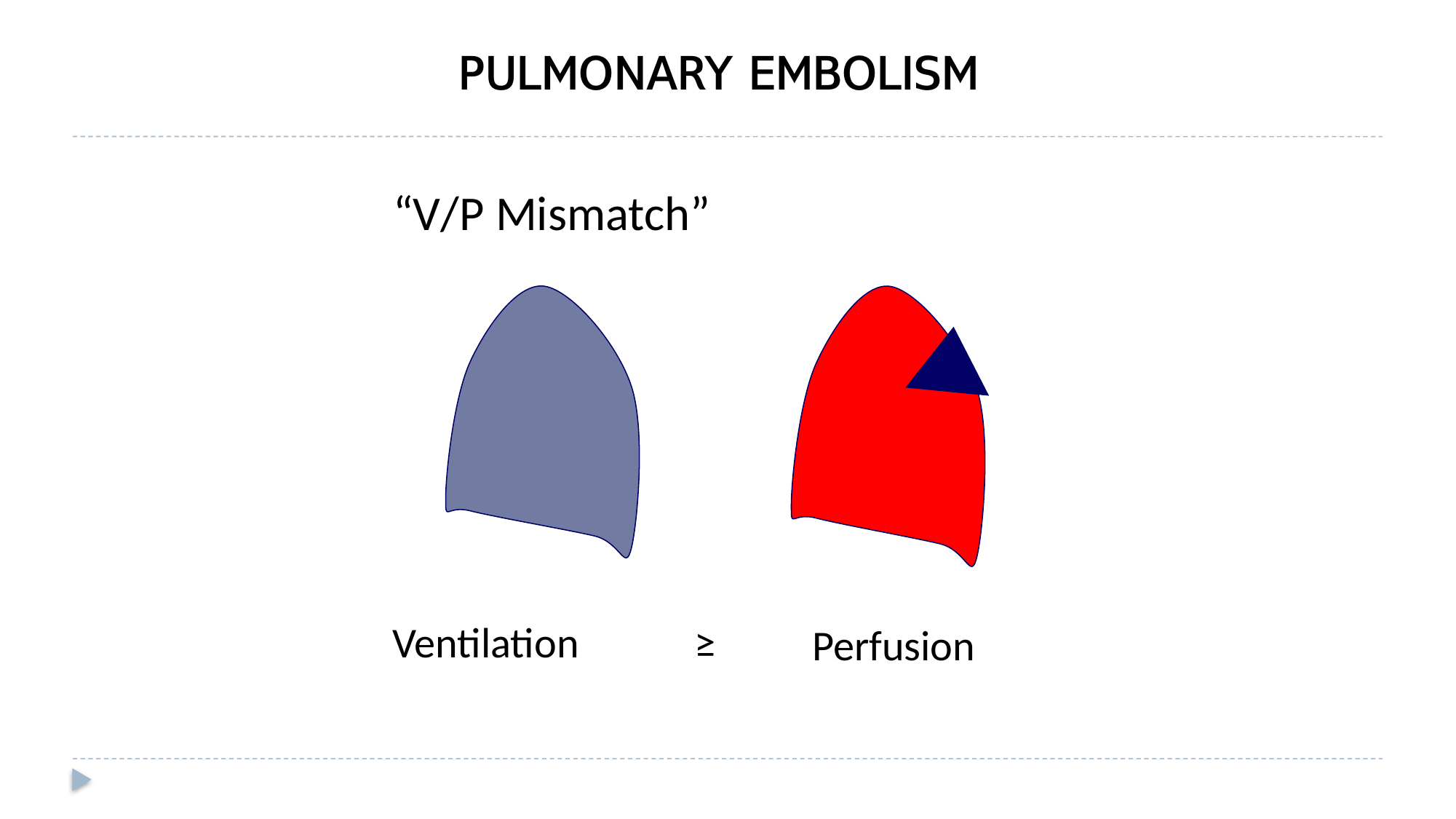

PULMONARY EMBOLISM
# “V/P Mismatch”

Ventilation            ≥
Perfusion